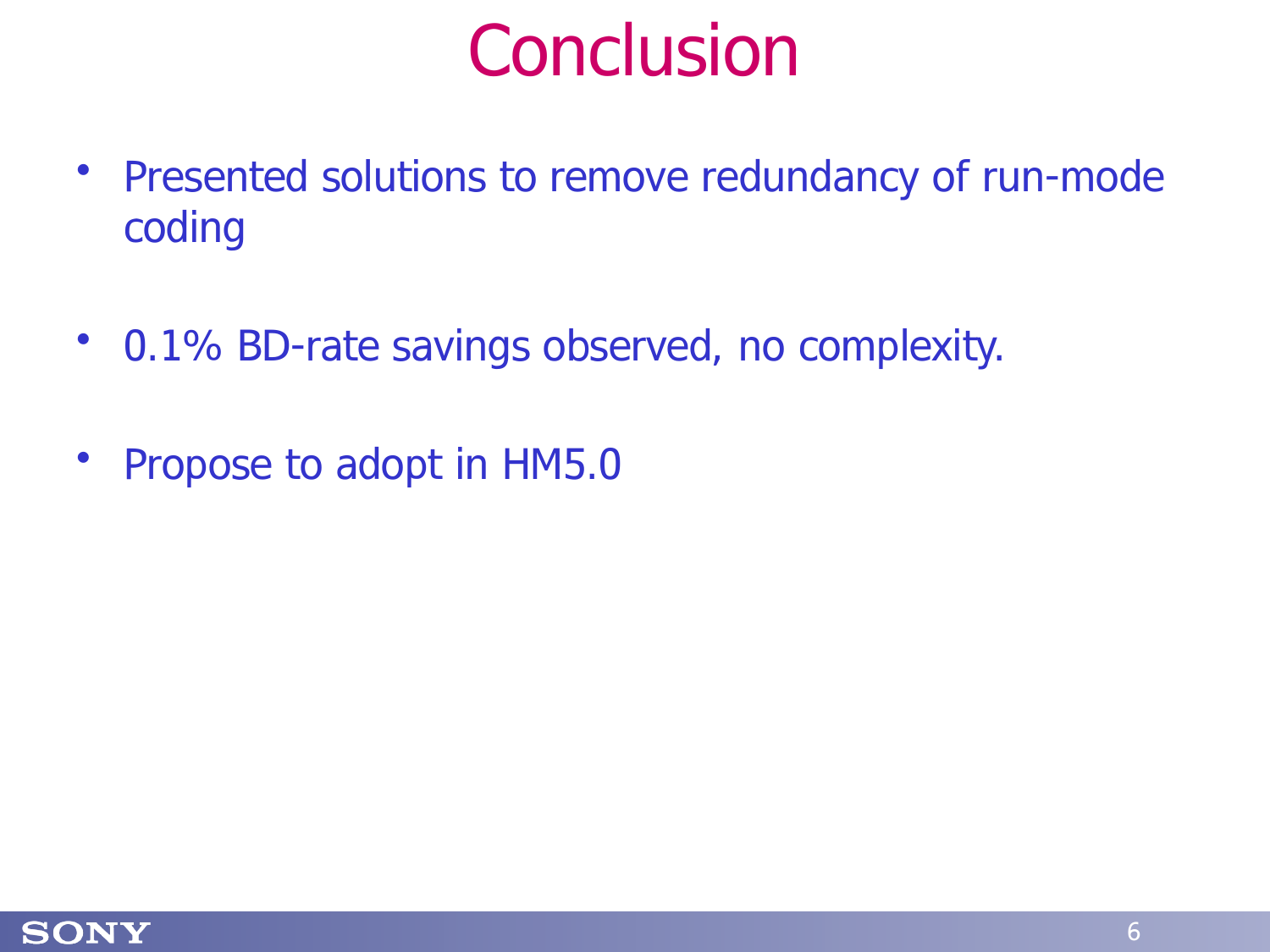

# Conclusion
Presented solutions to remove redundancy of run-mode coding

0.1% BD-rate savings observed, no complexity.

Propose to adopt in HM5.0

6